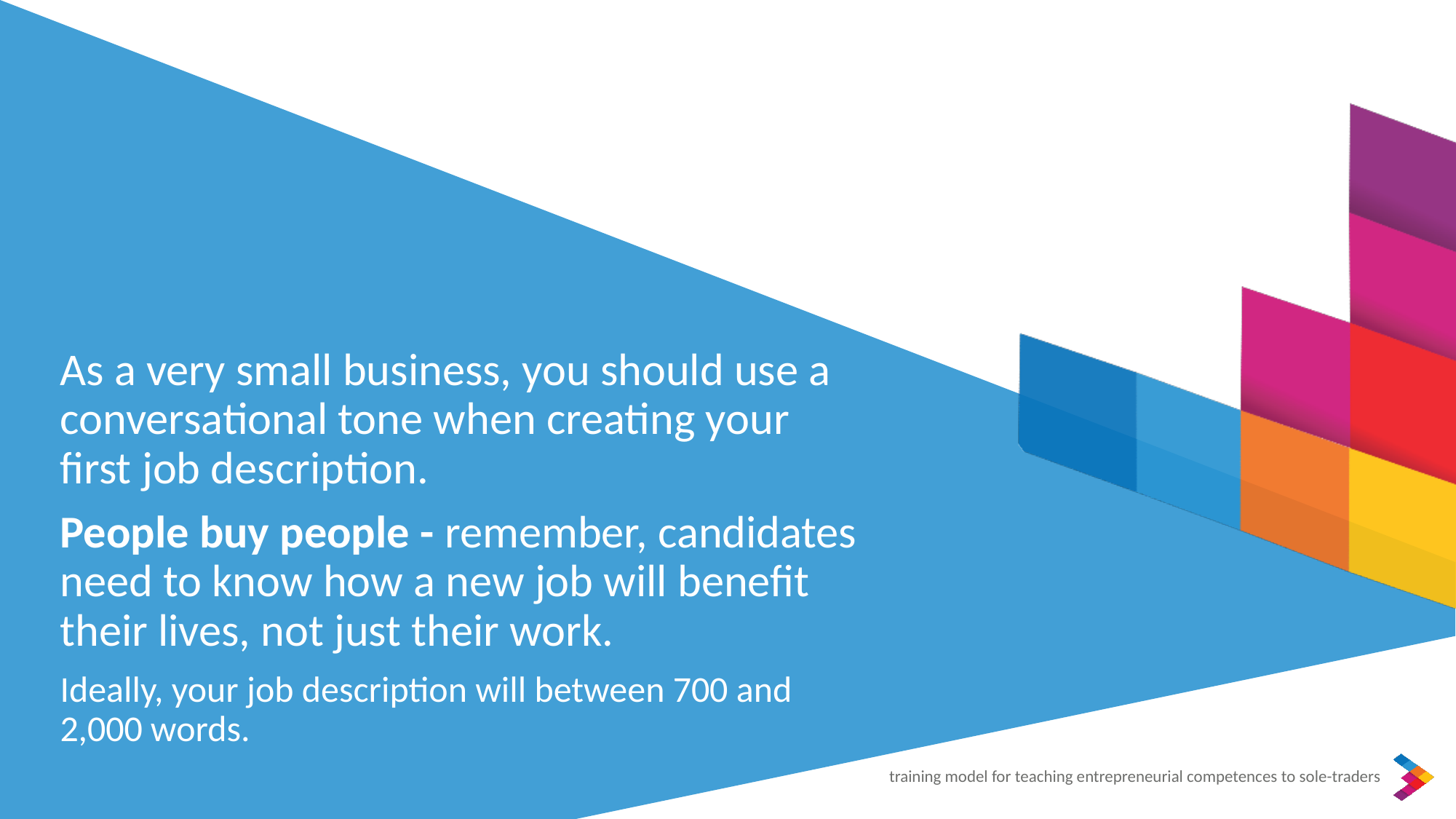

As a very small business, you should use a conversational tone when creating your first job description.
People buy people - remember, candidates need to know how a new job will benefit their lives, not just their work.
Ideally, your job description will between 700 and 2,000 words.